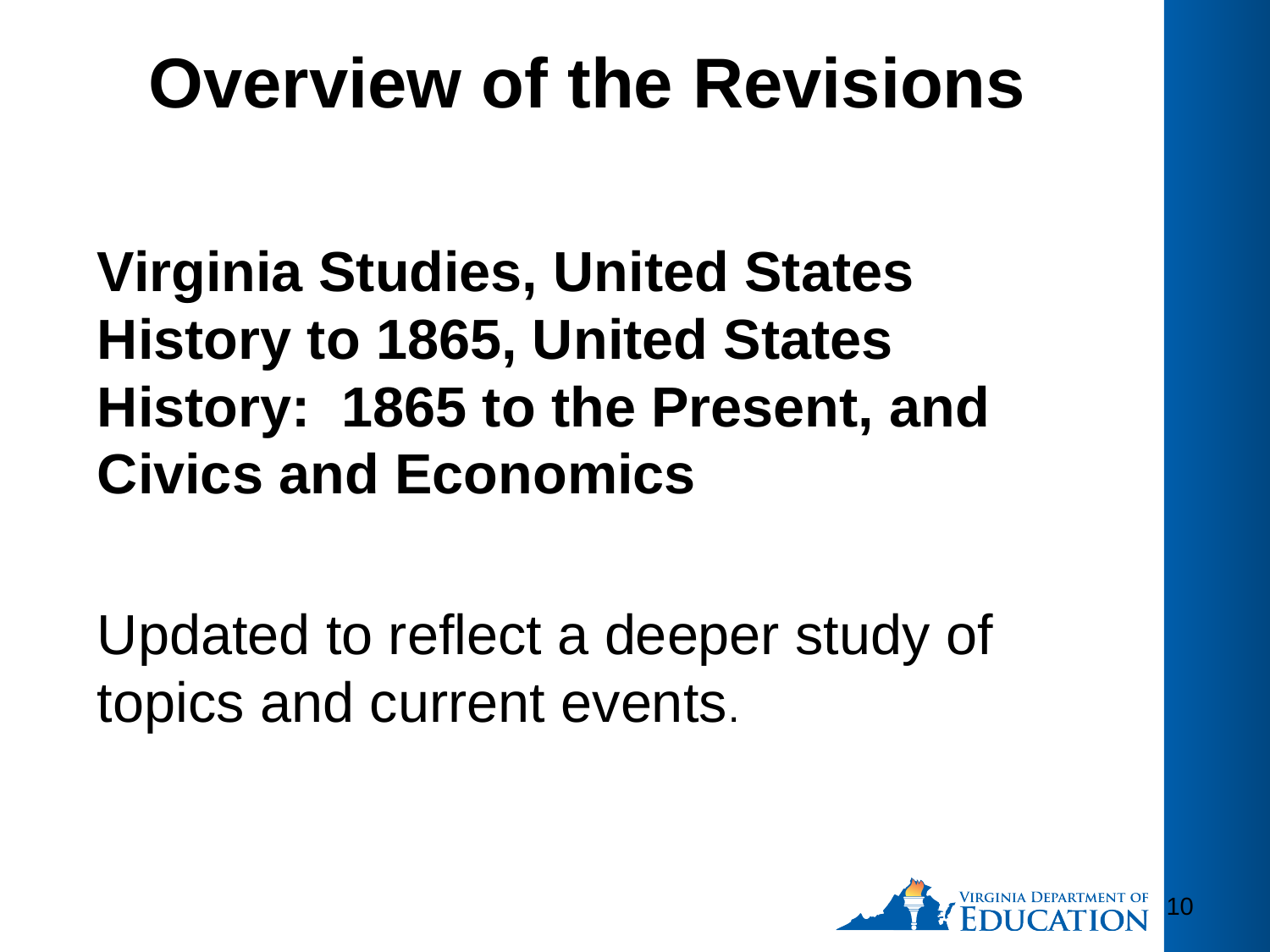

# Overview of the Revisions
Virginia Studies, United States History to 1865, United States History:  1865 to the Present, and Civics and Economics

Updated to reflect a deeper study of topics and current events.
10